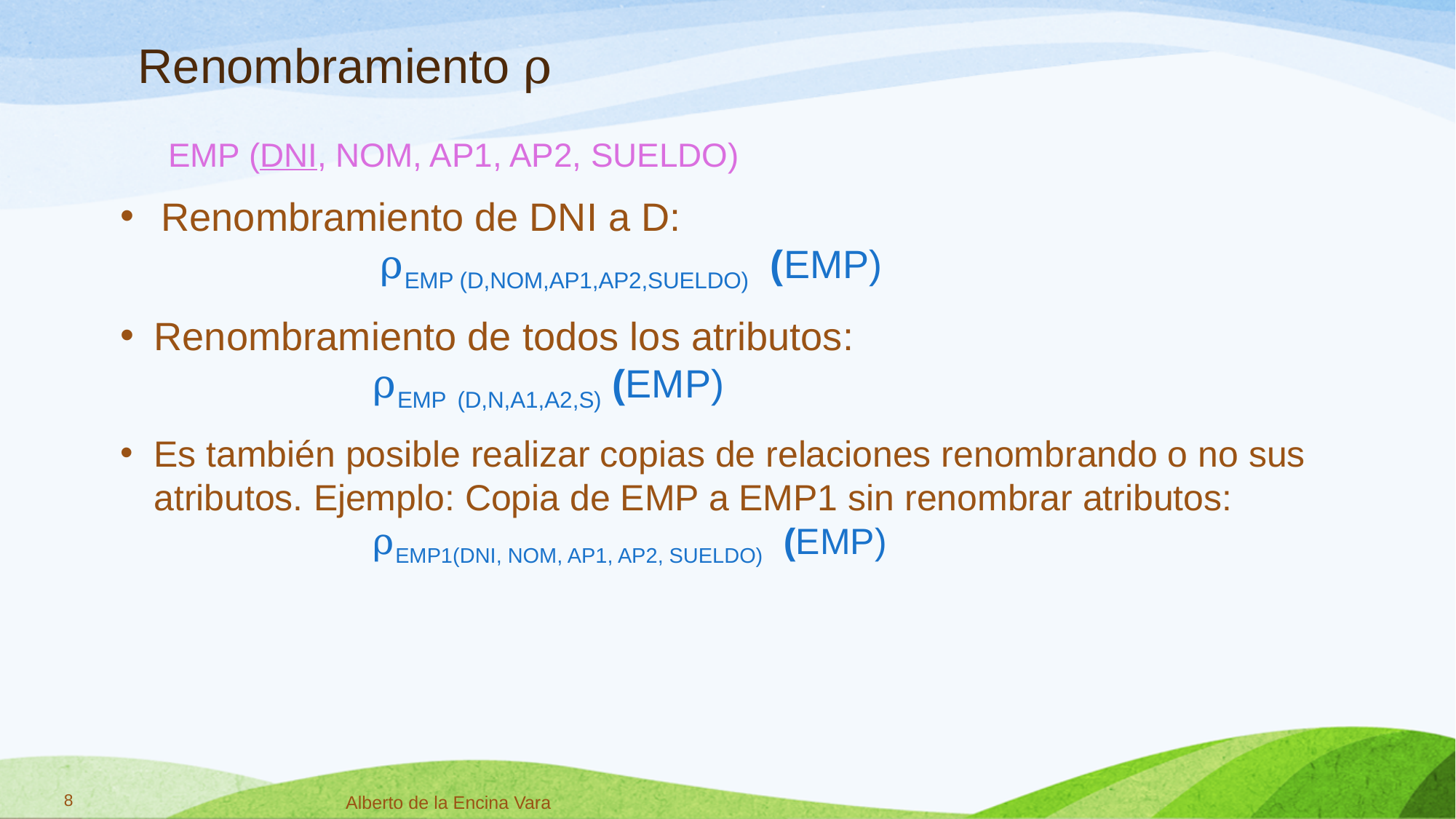

# Renombramiento ρ
EMP (DNI, NOM, AP1, AP2, SUELDO)
Renombramiento de DNI a D:
		ρEMP (D,NOM,AP1,AP2,SUELDO)  (EMP)
Renombramiento de todos los atributos:
		ρEMP (D,N,A1,A2,S) (EMP)
Es también posible realizar copias de relaciones renombrando o no sus atributos. Ejemplo: Copia de EMP a EMP1 sin renombrar atributos:
		ρEMP1(DNI, NOM, AP1, AP2, SUELDO)  (EMP)
8
Alberto de la Encina Vara